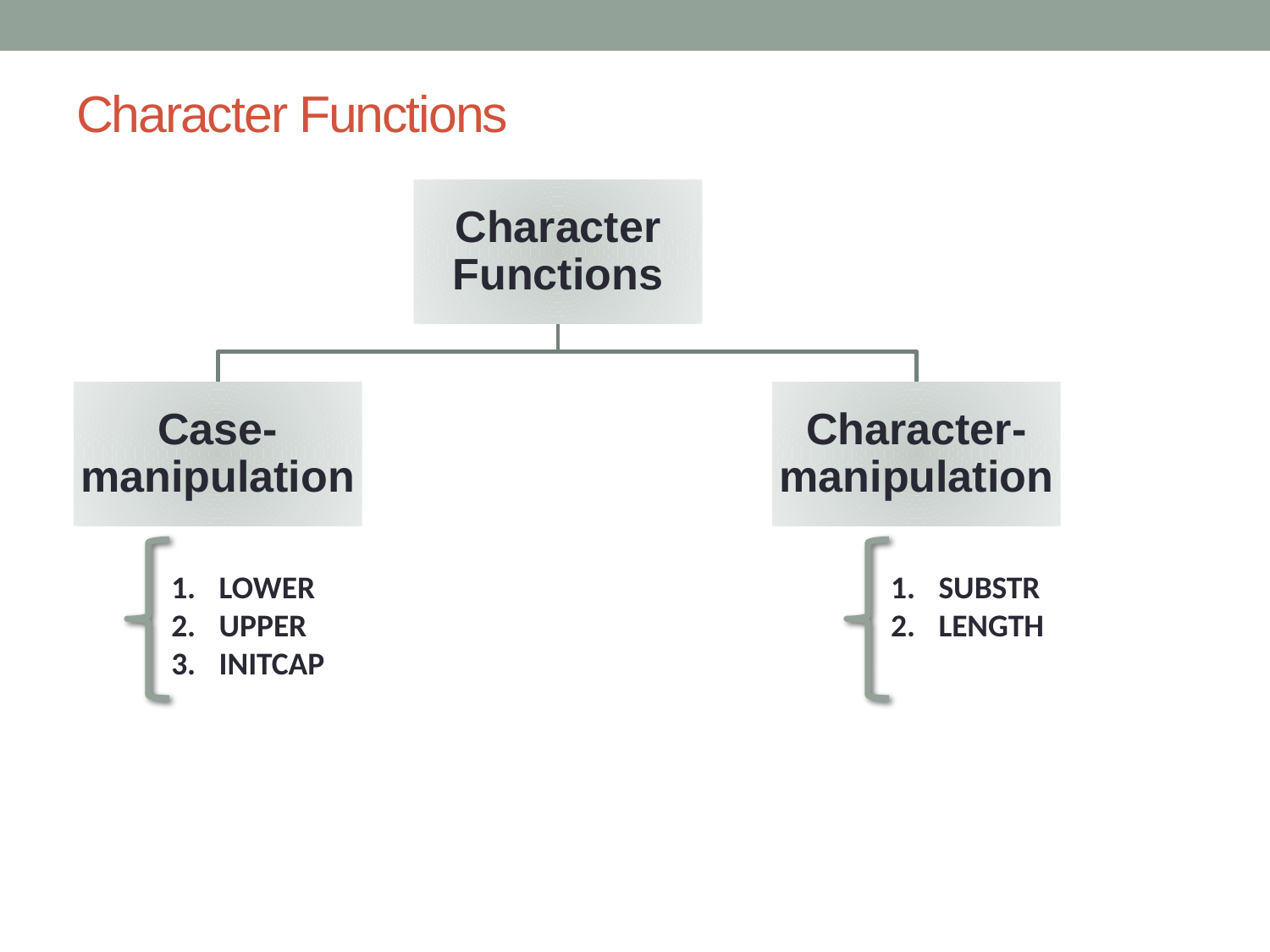

# Character Functions
Character Functions
Case-manipulation
Character-manipulation

LOWER
UPPER
INITCAP
SUBSTR
LENGTH